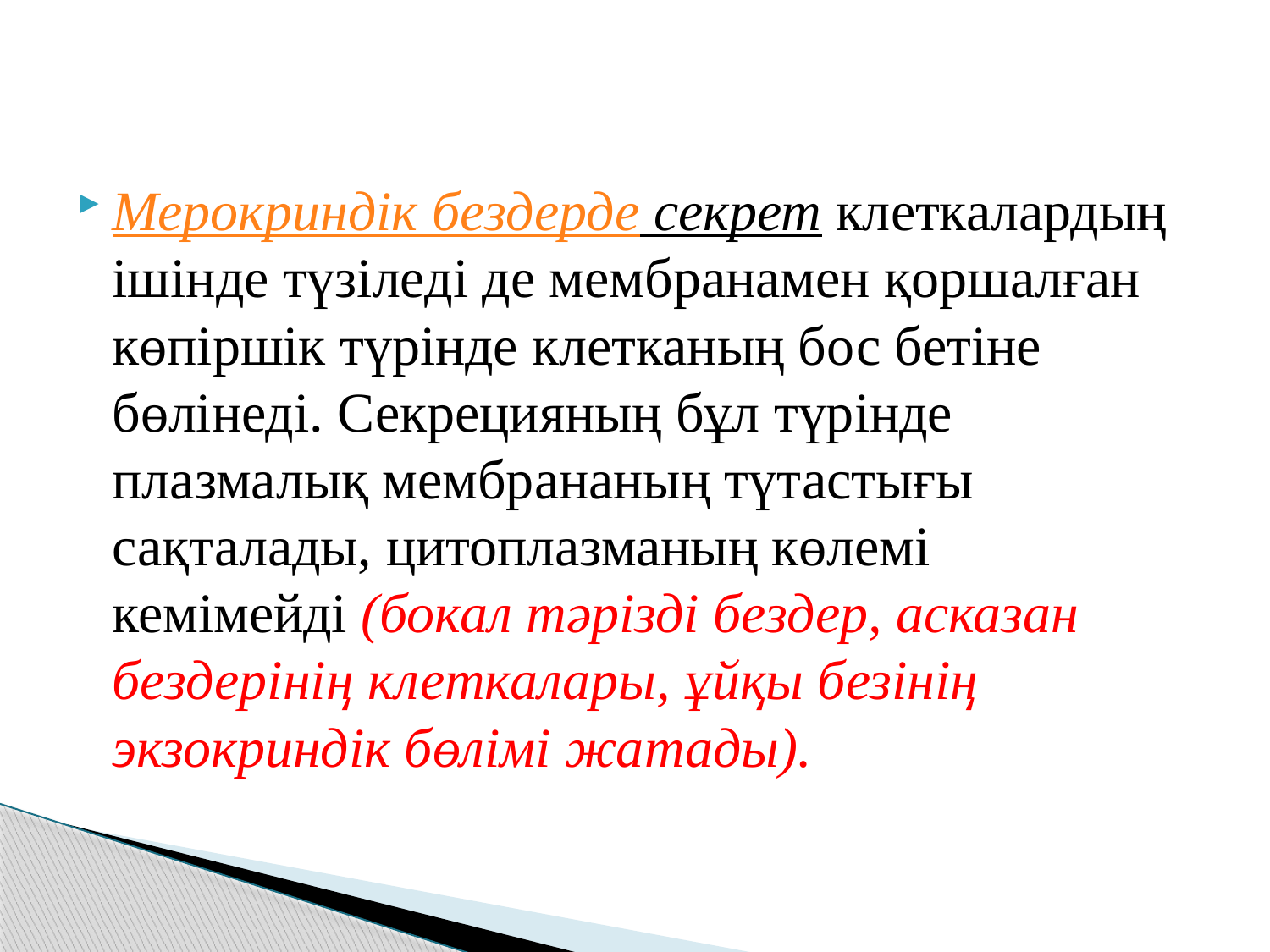

Мерокриндік бездерде секрет клеткалардың ішінде түзіледі де мембранамен қоршалған көпіршік түрінде клетканың бос бетіне бөлінеді. Секрецияның бұл түрінде плазмалық мембрананың түтастығы сақталады, цитоплазманың көлемі кемімейді (бокал тәрізді бездер, асказан бездерінің клеткалары, ұйқы безінің экзокриндік бөлімі жатады).